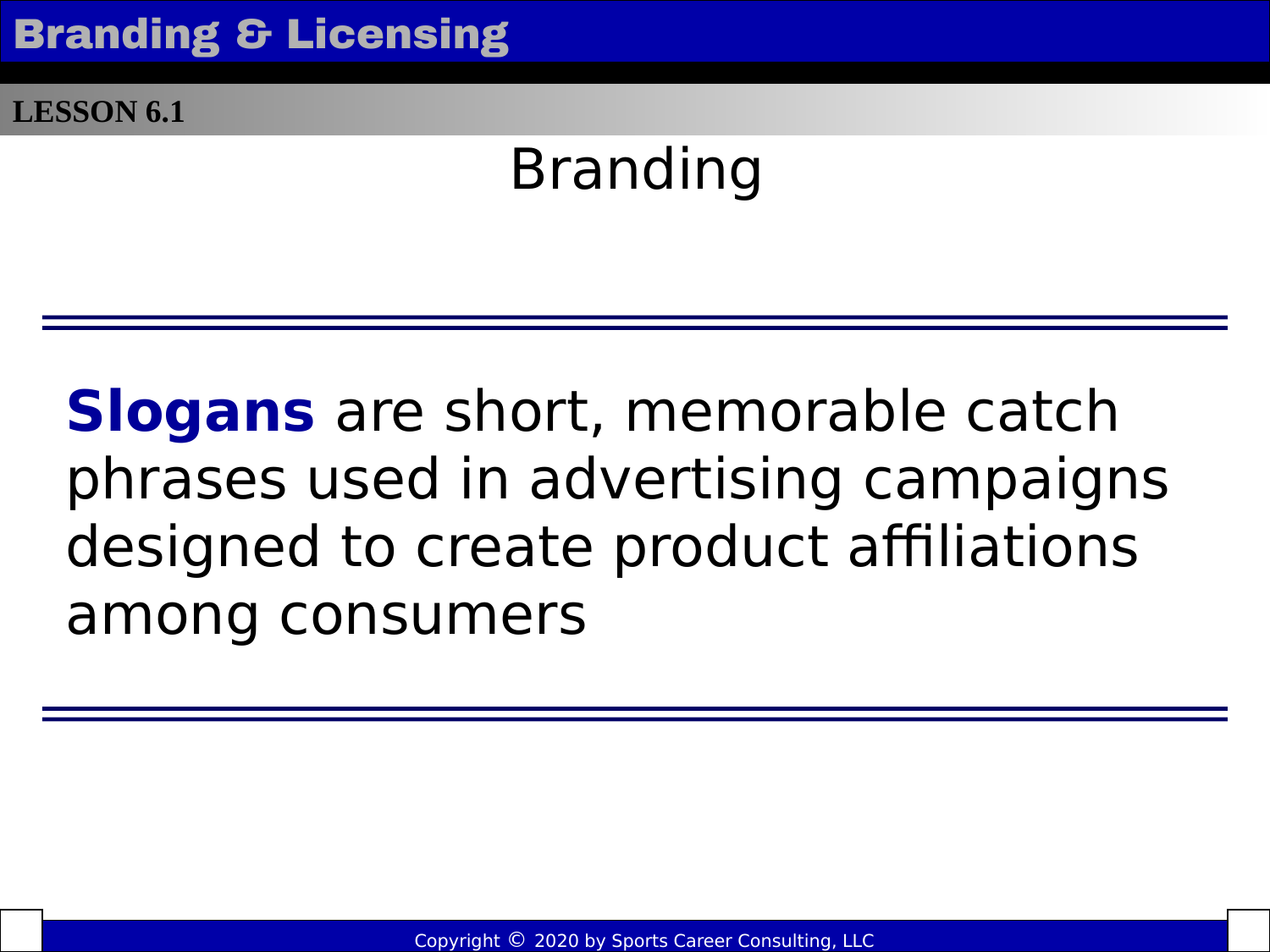

Branding & Licensing
LESSON 6.1
Branding

Slogans are short, memorable catch phrases used in advertising campaigns designed to create product affiliations among consumers

Copyright © 2020 by Sports Career Consulting, LLC